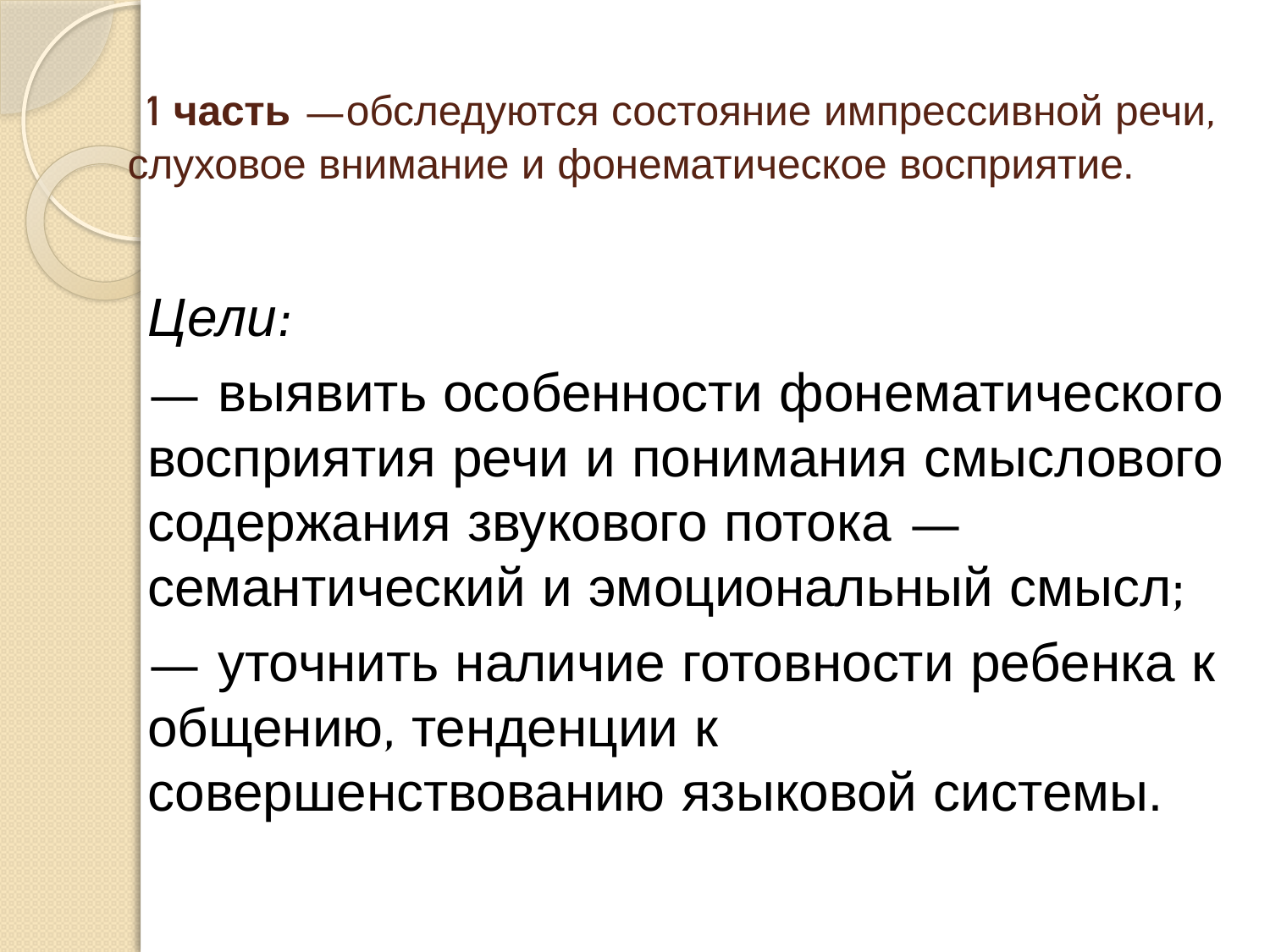

# 1 часть —обследуются состояние импрессивной речи, слуховое внимание и фонематическое восприятие.

Цели:
— выявить особенности фонематического восприятия речи и понимания смыслового содержания звукового потока — семантический и эмоциональный смысл;
— уточнить наличие готовности ребенка к общению, тенденции к совершенствованию языковой системы.